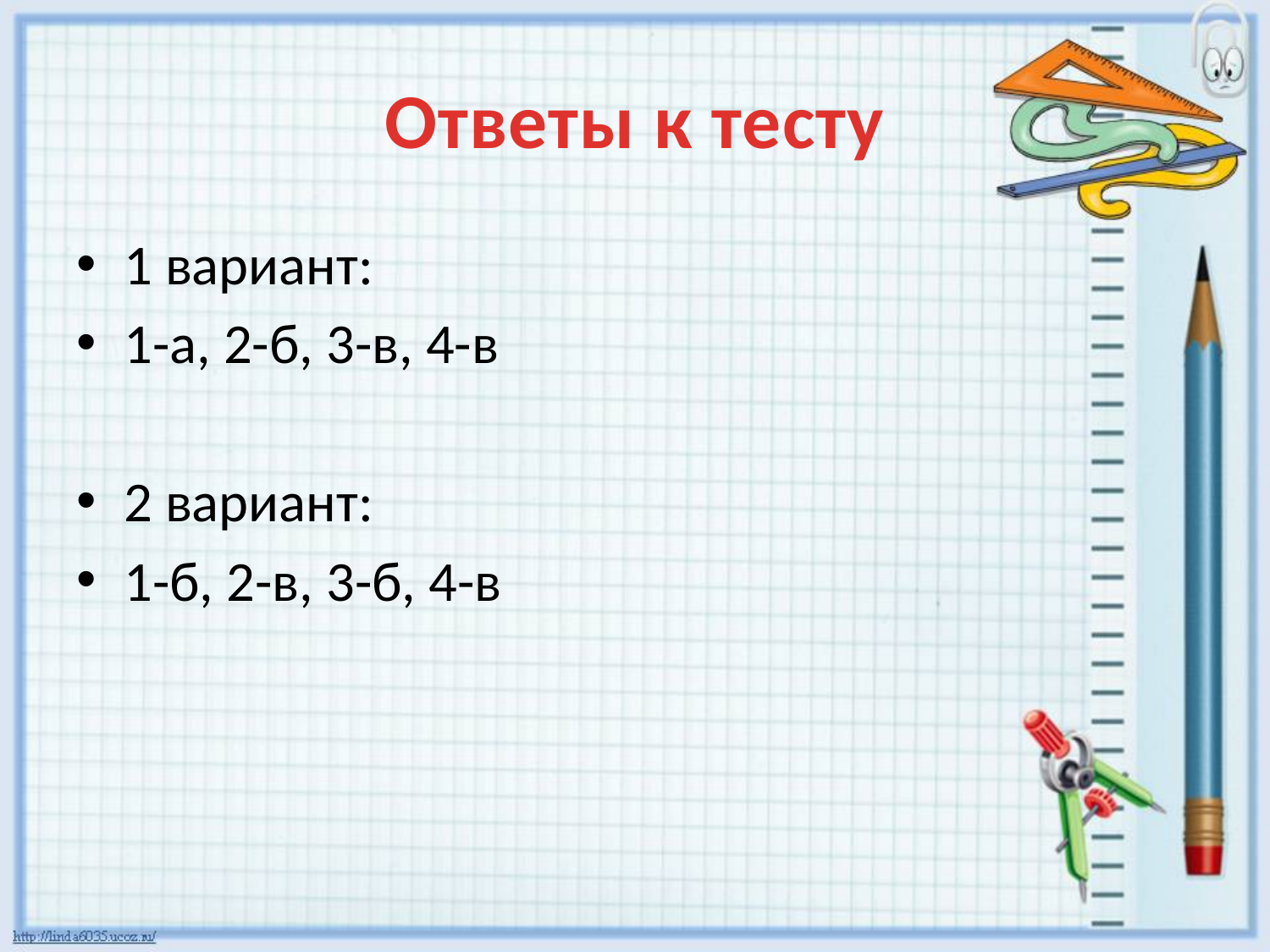

# Ответы к тесту
1 вариант:
1-а, 2-б, 3-в, 4-в

2 вариант:
1-б, 2-в, 3-б, 4-в